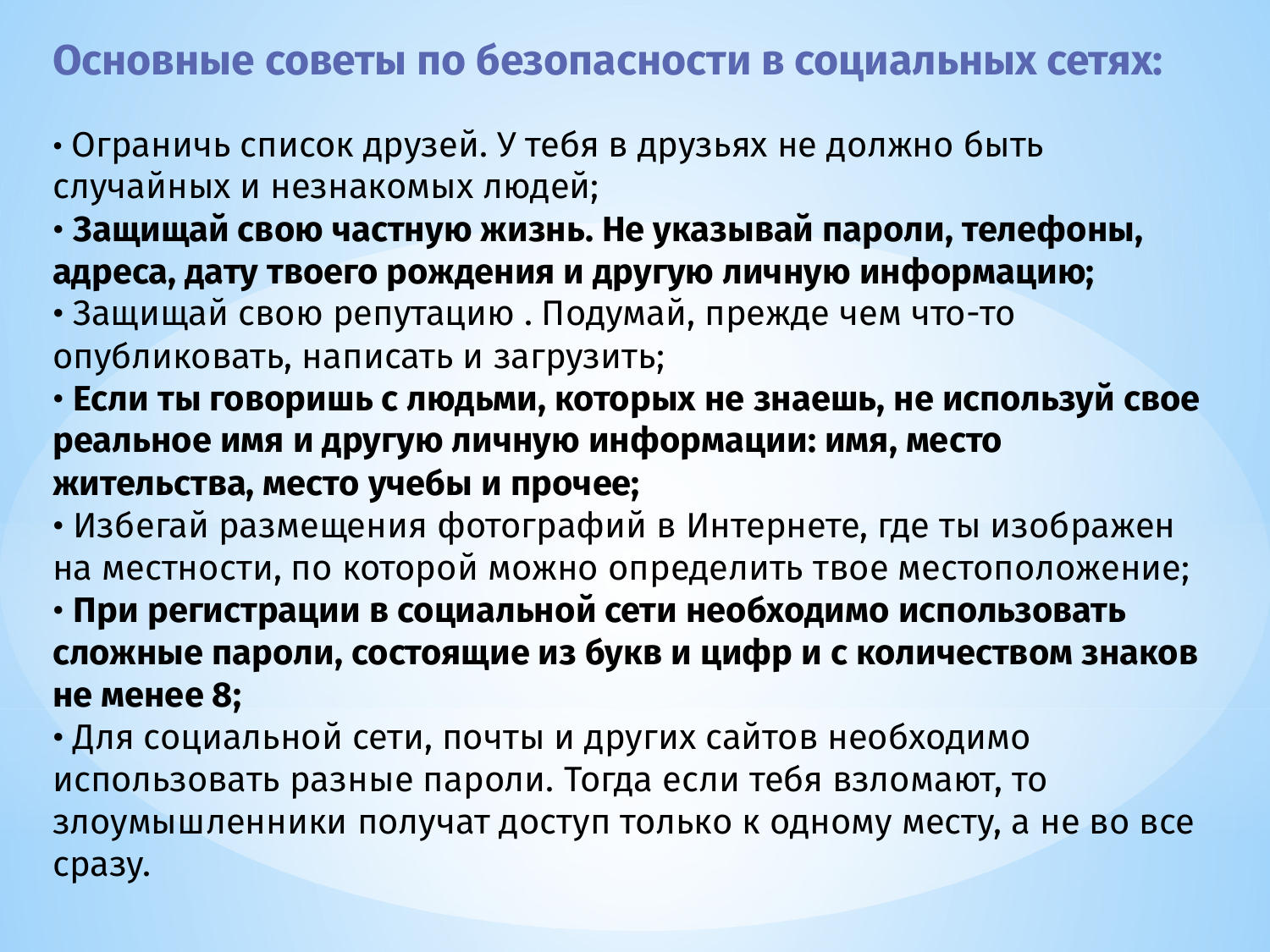

Основные советы по безопасности в социальных сетях:
• Ограничь список друзей. У тебя в друзьях не должно быть случайных и незнакомых людей;
• Защищай свою частную жизнь. Не указывай пароли, телефоны, адреса, дату твоего рождения и другую личную информацию;
• Защищай свою репутацию . Подумай, прежде чем что-то опубликовать, написать и загрузить;
• Если ты говоришь с людьми, которых не знаешь, не используй свое реальное имя и другую личную информации: имя, место жительства, место учебы и прочее;
• Избегай размещения фотографий в Интернете, где ты изображен на местности, по которой можно определить твое местоположение;
• При регистрации в социальной сети необходимо использовать сложные пароли, состоящие из букв и цифр и с количеством знаков не менее 8;
• Для социальной сети, почты и других сайтов необходимо использовать разные пароли. Тогда если тебя взломают, то злоумышленники получат доступ только к одному месту, а не во все сразу.